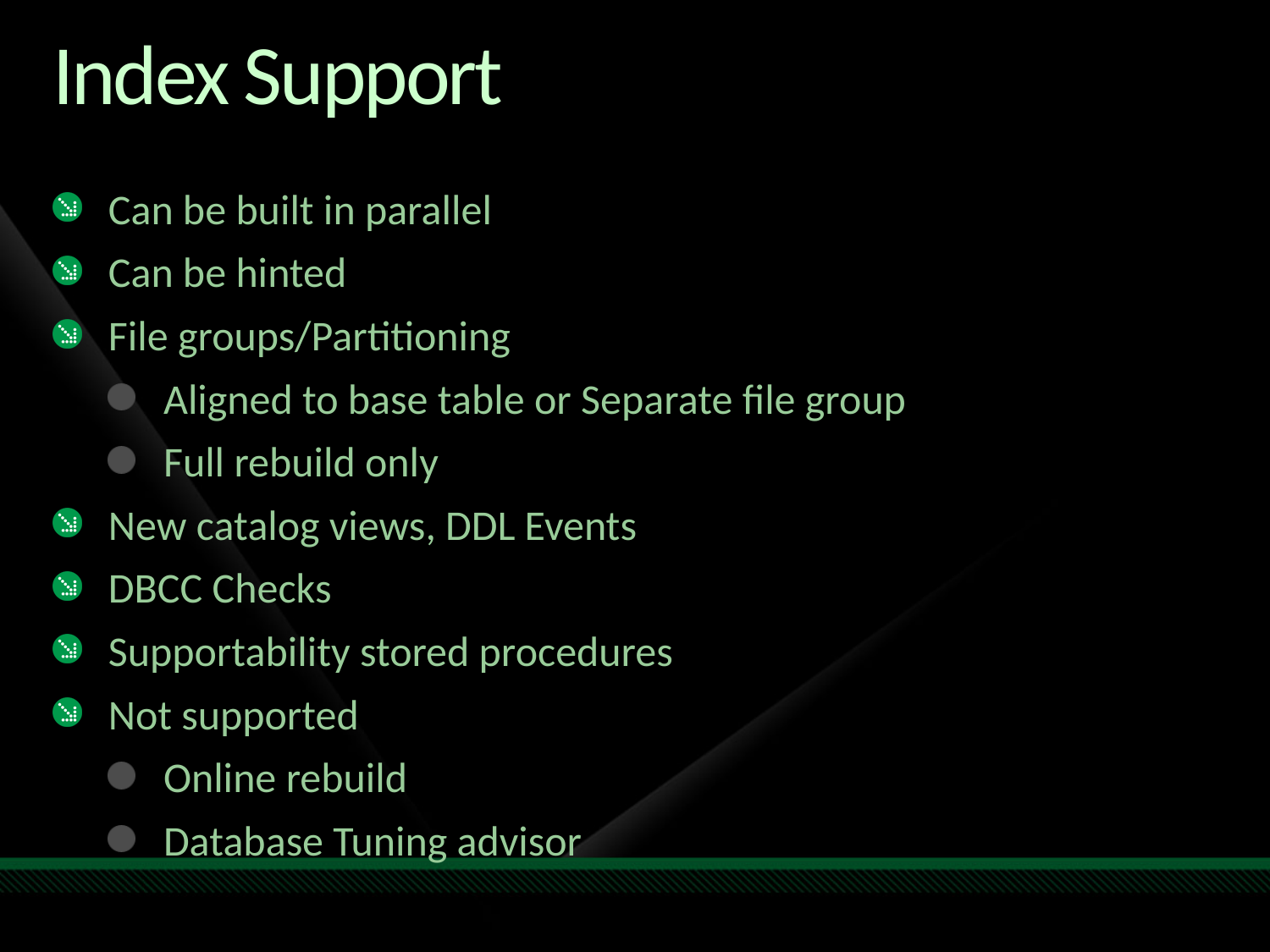

# Index Support
Can be built in parallel
Can be hinted
File groups/Partitioning
Aligned to base table or Separate file group
Full rebuild only
New catalog views, DDL Events
DBCC Checks
Supportability stored procedures
Not supported
Online rebuild
Database Tuning advisor